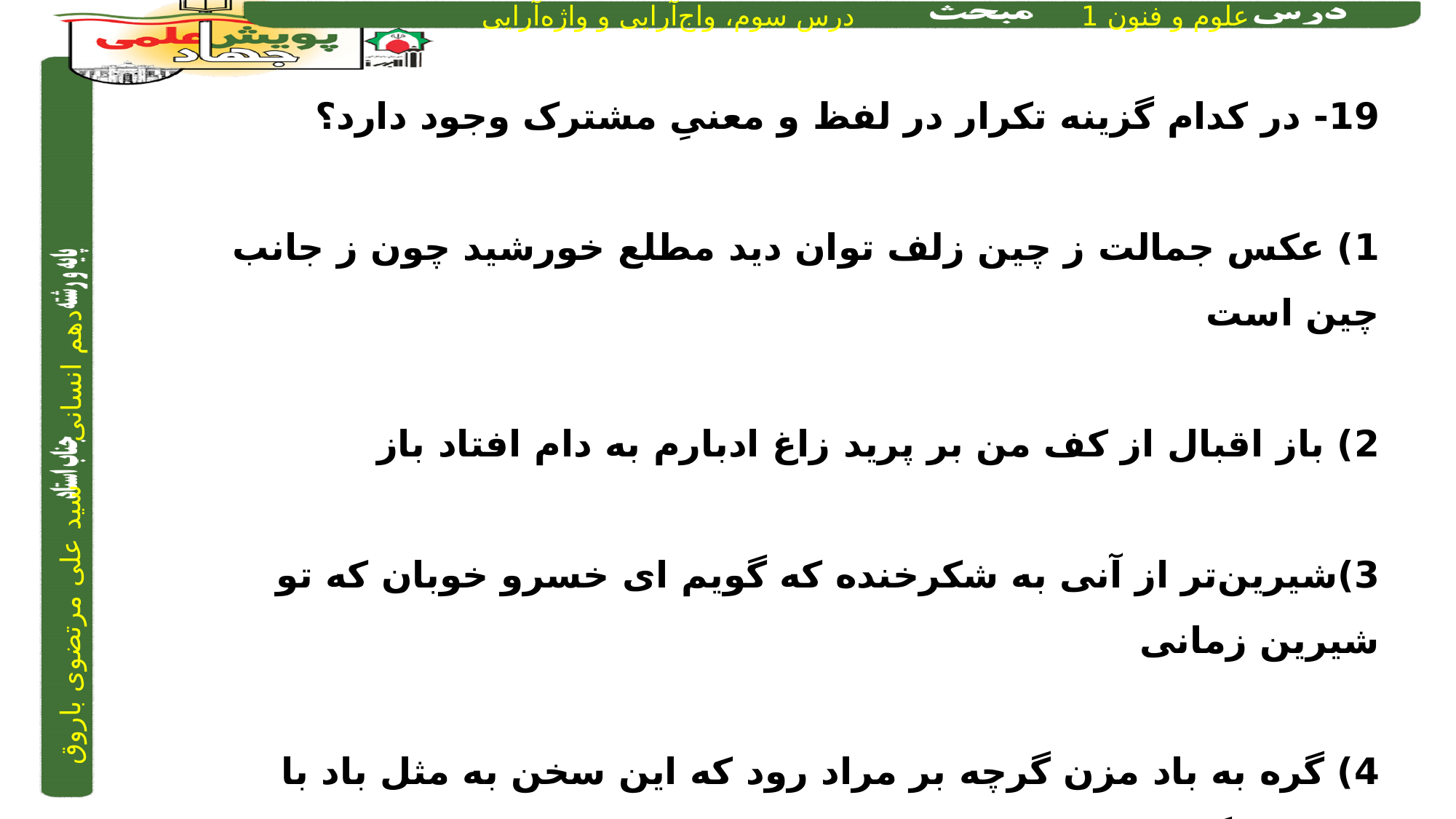

19- در کدام گزینه تکرار در لفظ و معنیِ مشترک وجود دارد؟

1) عکس جمالت ز چین زلف توان دید 	مطلع خورشید چون ز جانب چین است

2) باز اقبال از کف من بر پرید	 	زاغ ادبارم به دام افتاد باز

3)شیرین‌تر از آنی به شکرخنده که گویم 	ای خسرو خوبان که تو شیرین زمانی

4) گره به باد مزن گرچه بر مراد رود 	که این سخن به مثل باد با سلیمان گفت

4